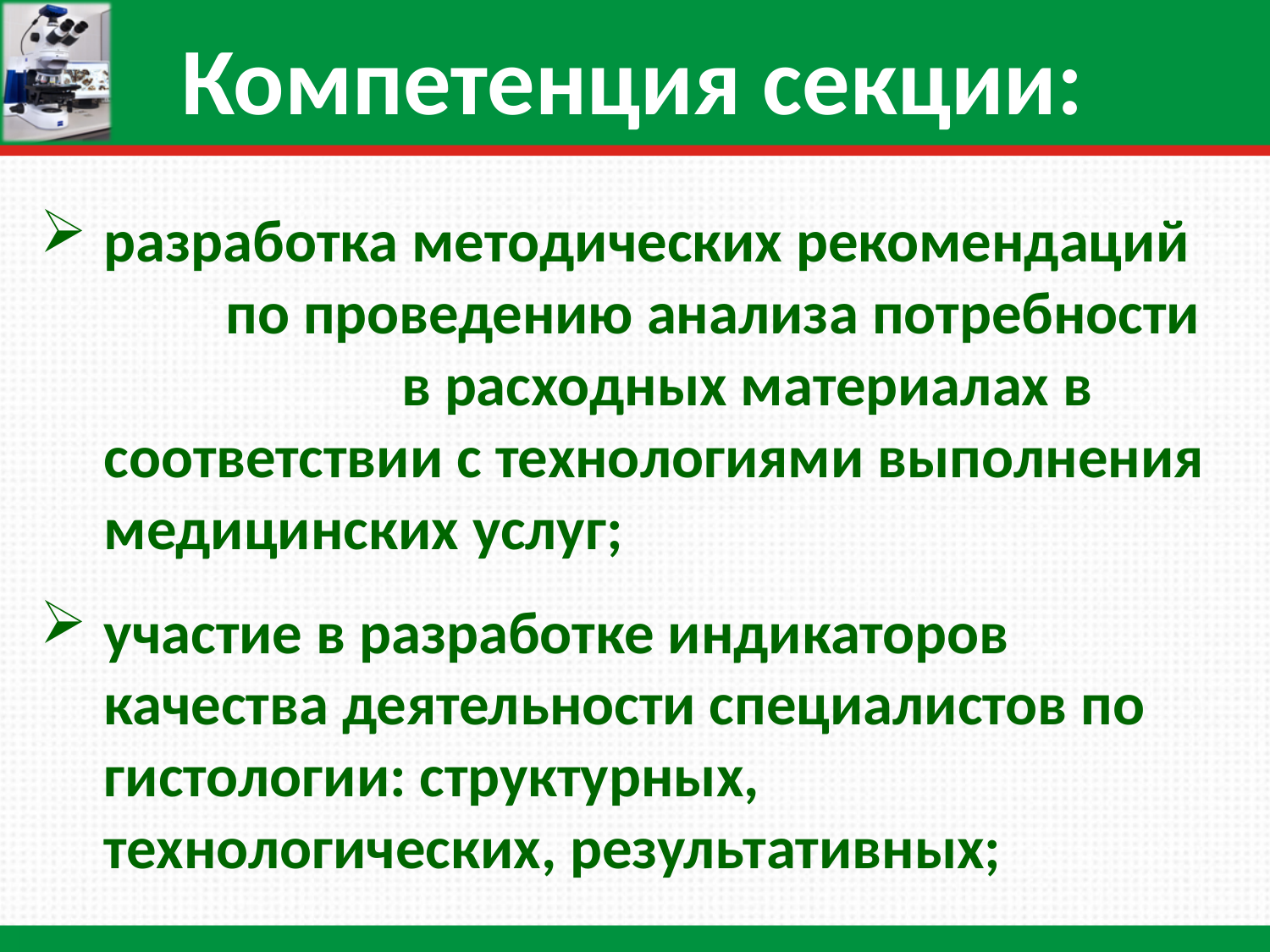

Компетенция секции:

разработка методических рекомендаций            по проведению анализа потребности                        в расходных материалах в соответствии с технологиями выполнения медицинских услуг;
участие в разработке индикаторов качества деятельности специалистов по гистологии: структурных, технологических, результативных;